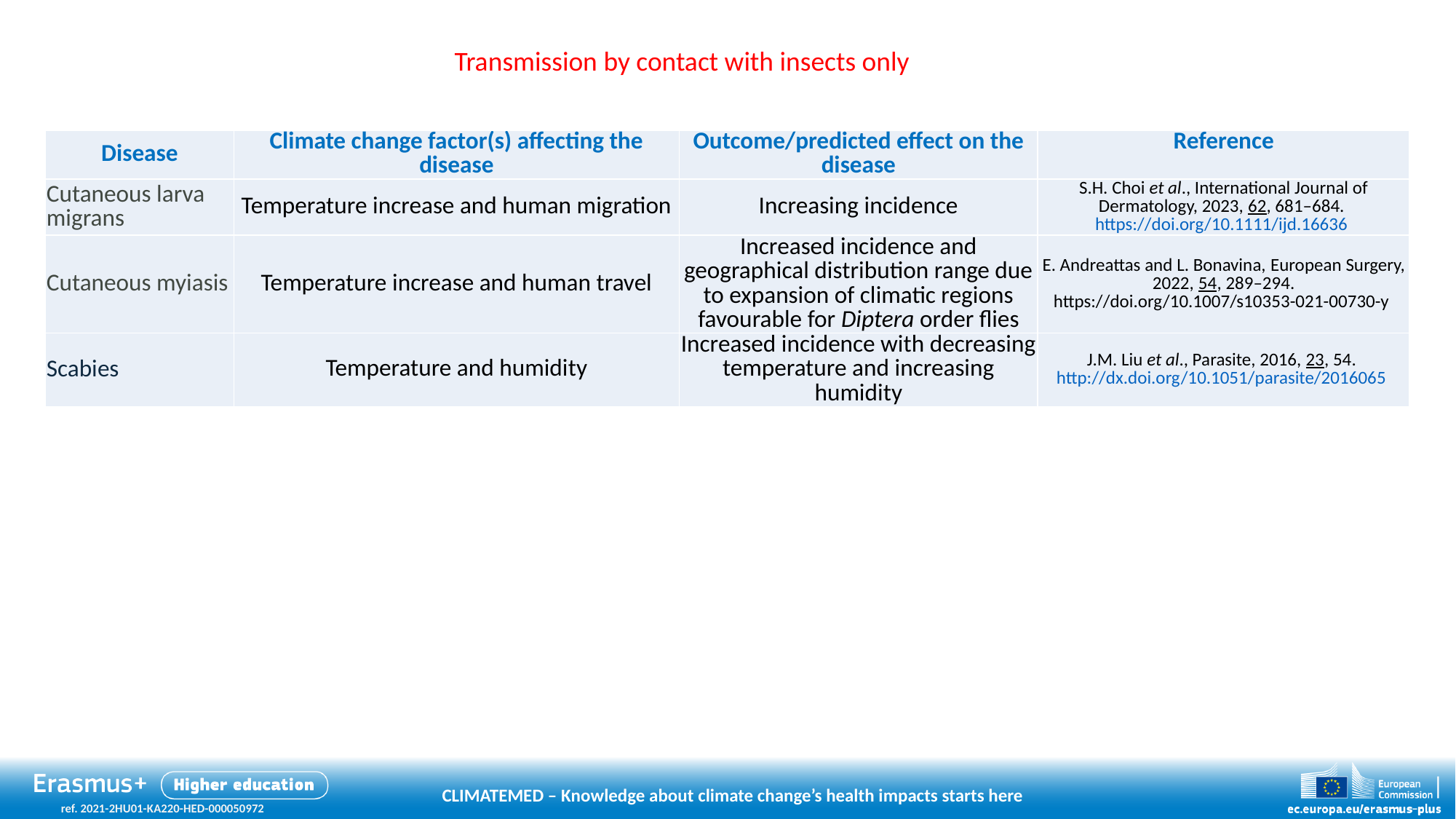

Transmission by contact with insects only
| Disease | Climate change factor(s) affecting the disease | Outcome/predicted effect on the disease | Reference |
| --- | --- | --- | --- |
| Cutaneous larva migrans | Temperature increase and human migration | Increasing incidence | S.H. Choi et al., International Journal of Dermatology, 2023, 62, 681–684. https://doi.org/10.1111/ijd.16636 |
| Cutaneous myiasis | Temperature increase and human travel | Increased incidence and geographical distribution range due to expansion of climatic regions favourable for Diptera order flies | E. Andreattas and L. Bonavina, European Surgery, 2022, 54, 289–294. https://doi.org/10.1007/s10353-021-00730-y |
| Scabies | Temperature and humidity | Increased incidence with decreasing temperature and increasing humidity | J.M. Liu et al., Parasite, 2016, 23, 54. http://dx.doi.org/10.1051/parasite/2016065 |